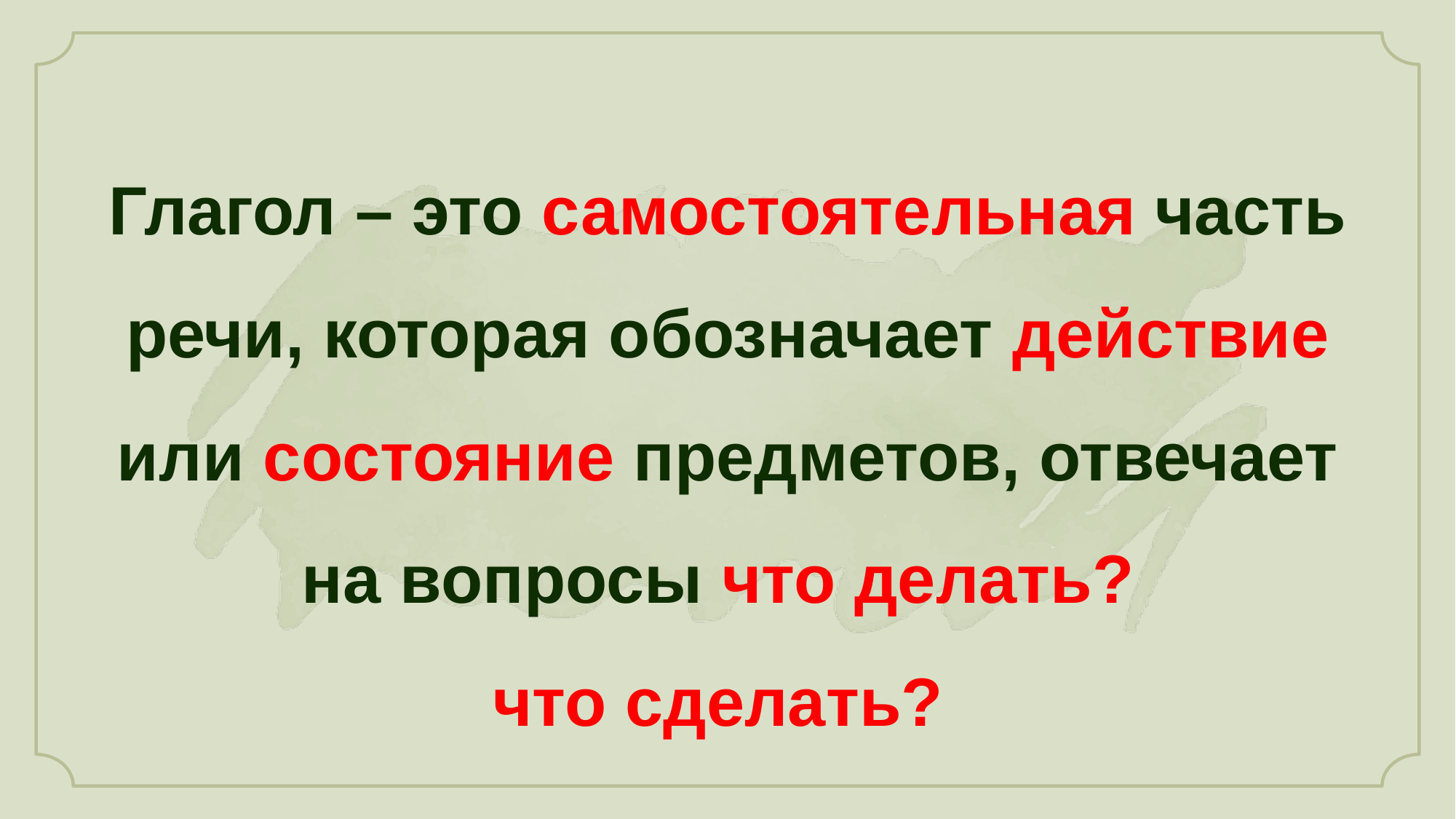

Глагол – это самостоятельная часть речи, которая обозначает действие или состояние предметов, отвечает на вопросы что делать?
что сделать?